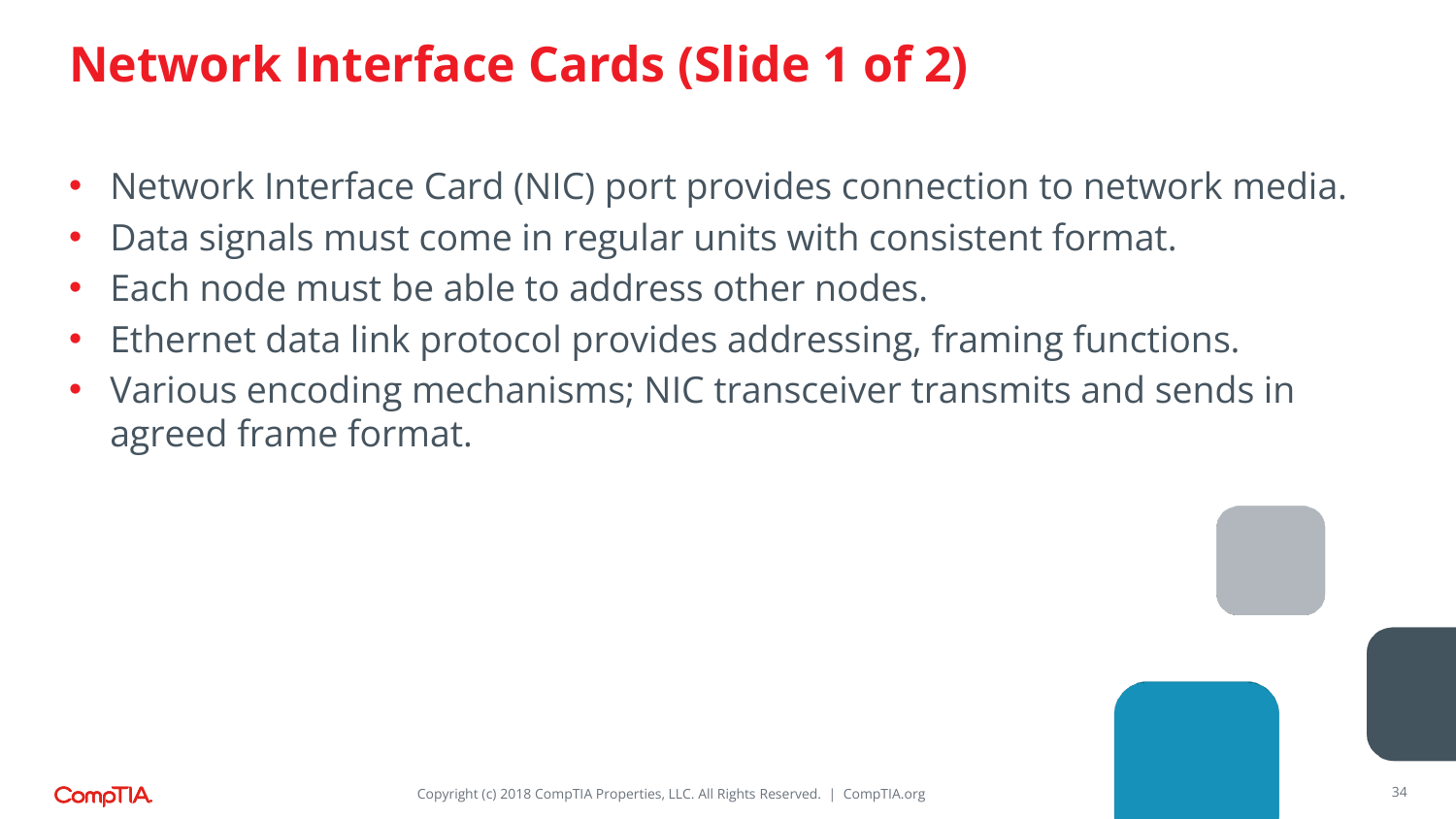

# Network Interface Cards (Slide 1 of 2)
Network Interface Card (NIC) port provides connection to network media.
Data signals must come in regular units with consistent format.
Each node must be able to address other nodes.
Ethernet data link protocol provides addressing, framing functions.
Various encoding mechanisms; NIC transceiver transmits and sends in agreed frame format.
34